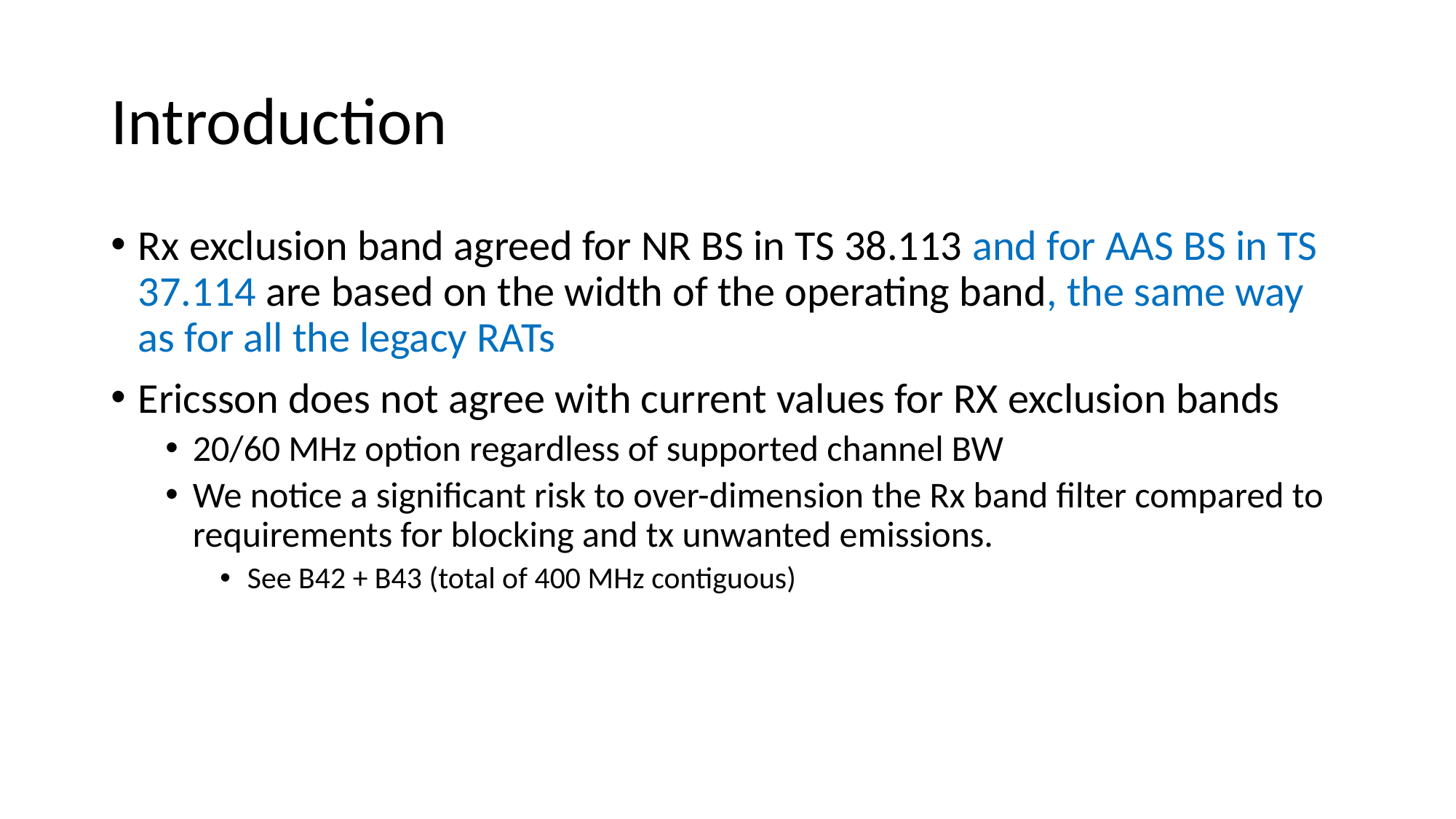

# Introduction
Rx exclusion band agreed for NR BS in TS 38.113 and for AAS BS in TS 37.114 are based on the width of the operating band, the same way as for all the legacy RATs
Ericsson does not agree with current values for RX exclusion bands
20/60 MHz option regardless of supported channel BW
We notice a significant risk to over-dimension the Rx band filter compared to requirements for blocking and tx unwanted emissions.
See B42 + B43 (total of 400 MHz contiguous)